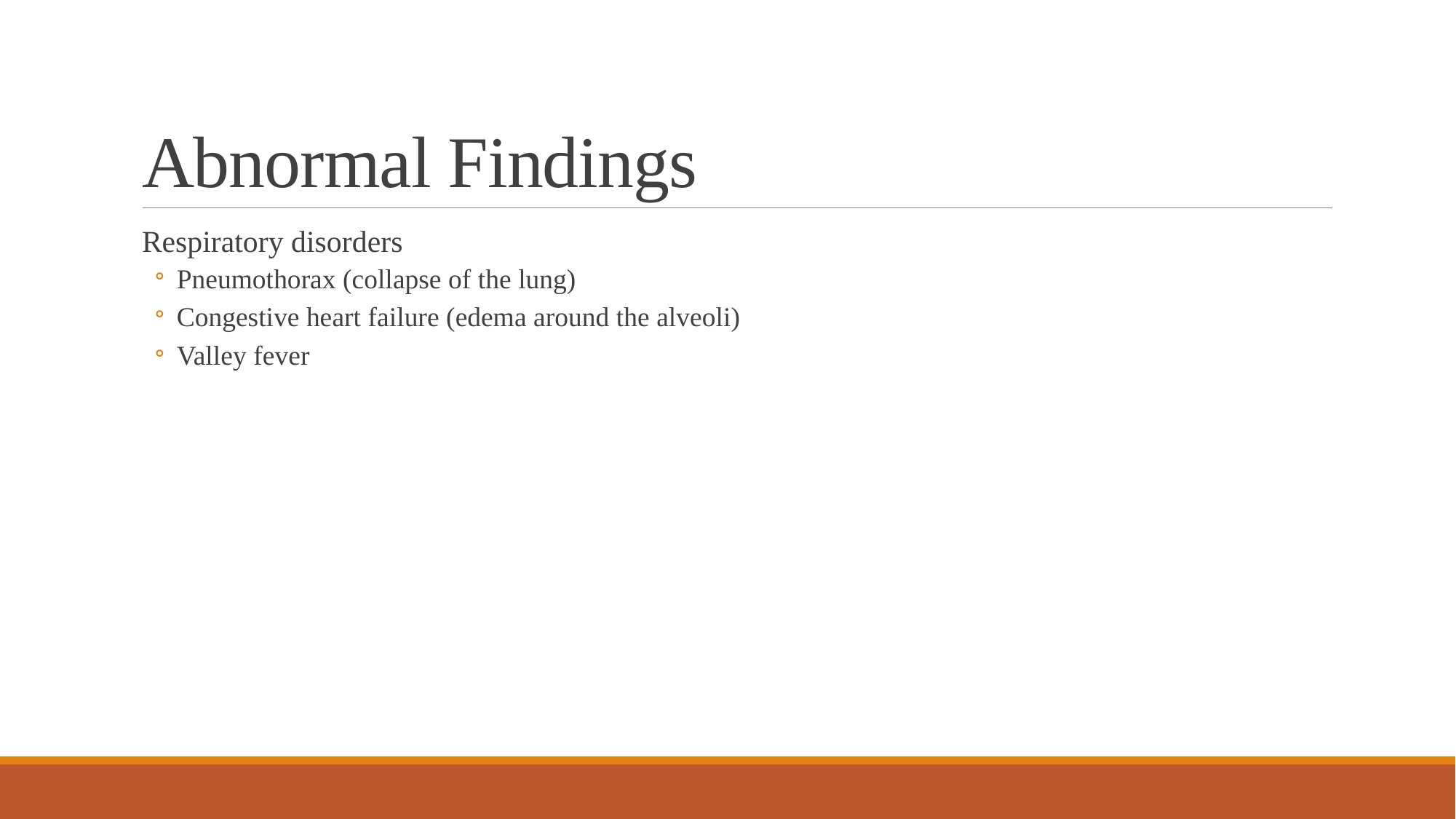

# Abnormal Findings
Respiratory disorders
Pneumothorax (collapse of the lung)
Congestive heart failure (edema around the alveoli)
Valley fever